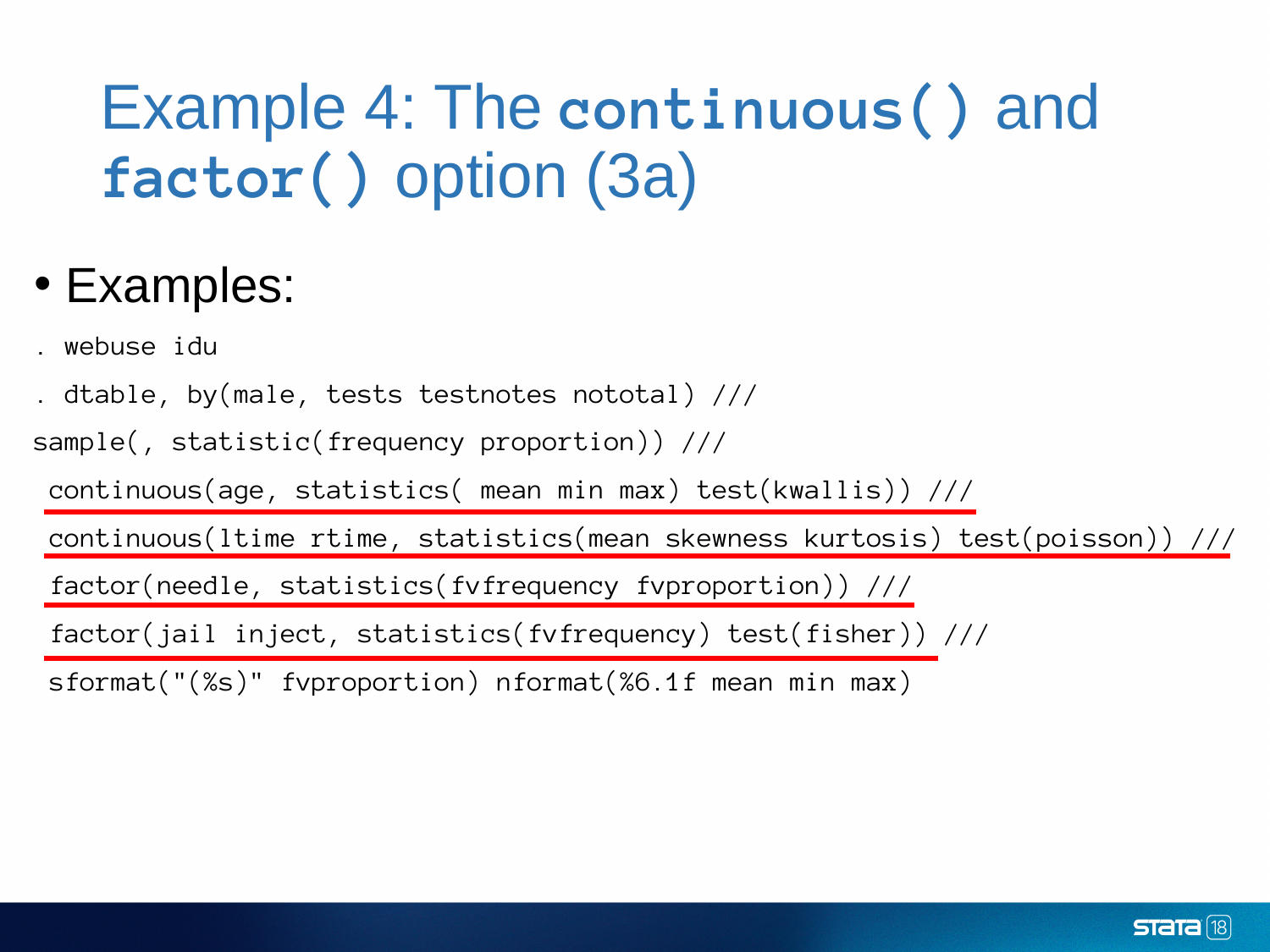

# Example 4: The continuous() and factor() option (3a)
Examples:
. webuse idu
. dtable, by(male, tests testnotes nototal) ///
sample(, statistic(frequency proportion)) ///
 continuous(age, statistics( mean min max) test(kwallis)) ///
 continuous(ltime rtime, statistics(mean skewness kurtosis) test(poisson)) ///
 factor(needle, statistics(fvfrequency fvproportion)) ///
 factor(jail inject, statistics(fvfrequency) test(fisher)) ///
 sformat("(%s)" fvproportion) nformat(%6.1f mean min max)